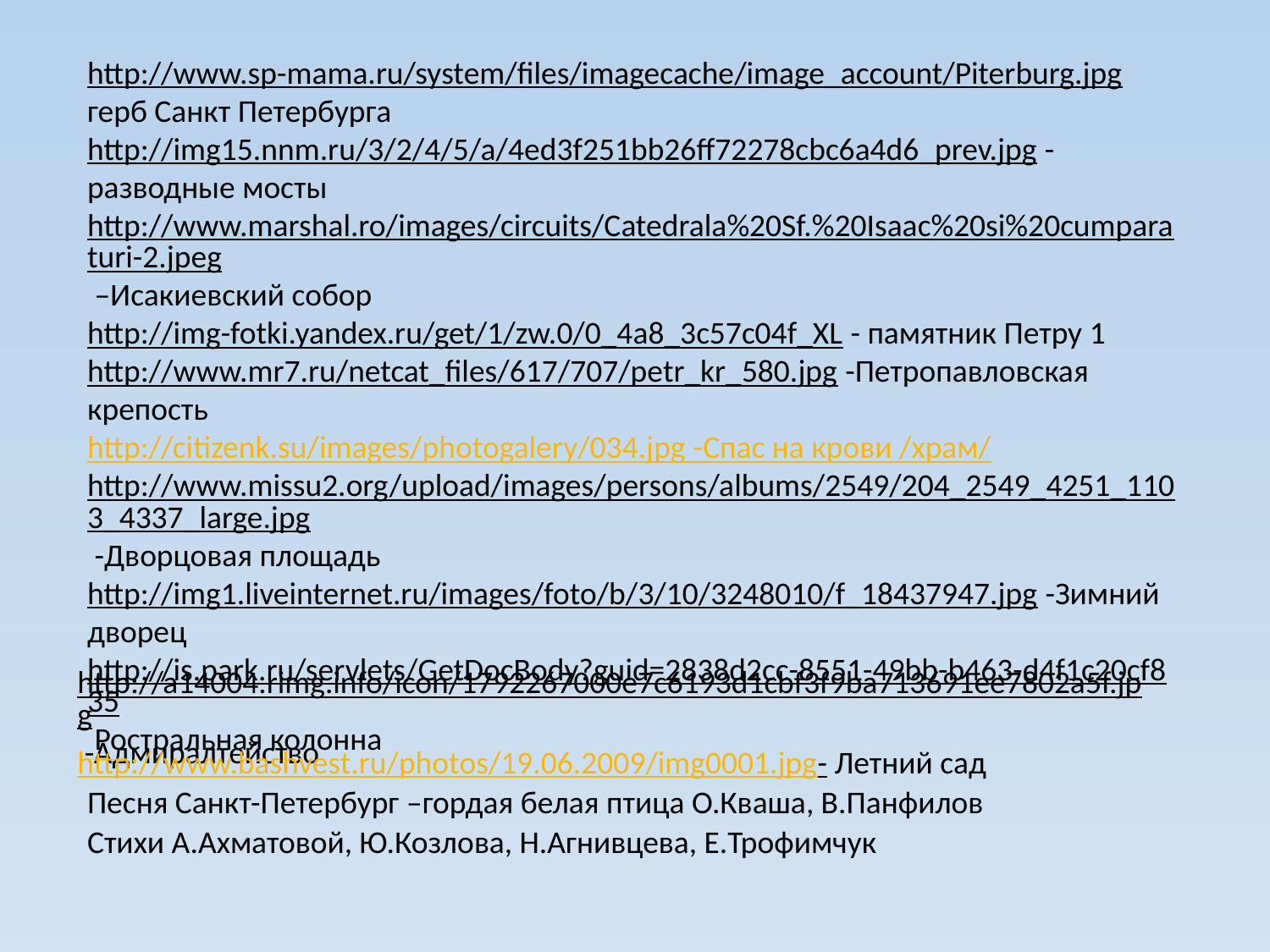

http://www.sp-mama.ru/system/files/imagecache/image_account/Piterburg.jpg герб Санкт Петербурга
http://img15.nnm.ru/3/2/4/5/a/4ed3f251bb26ff72278cbc6a4d6_prev.jpg -разводные мосты
http://www.marshal.ro/images/circuits/Catedrala%20Sf.%20Isaac%20si%20cumparaturi-2.jpeg –Исакиевский собор
http://img-fotki.yandex.ru/get/1/zw.0/0_4a8_3c57c04f_XL - памятник Петру 1
http://www.mr7.ru/netcat_files/617/707/petr_kr_580.jpg -Петропавловская крепость
http://citizenk.su/images/photogalery/034.jpg -Спас на крови /храм/
http://www.missu2.org/upload/images/persons/albums/2549/204_2549_4251_1103_4337_large.jpg -Дворцовая площадь
http://img1.liveinternet.ru/images/foto/b/3/10/3248010/f_18437947.jpg -Зимний дворец
http://is.park.ru/servlets/GetDocBody?guid=2838d2cc-8551-49bb-b463-d4f1c20cf835 Ростральная колонна

http://a14004.rimg.info/icon/1792267000e7c6193d1cbf3f9ba713691ee7802a5f.jpg -Адмиралтейство

http://www.bashvest.ru/photos/19.06.2009/img0001.jpg- Летний сад
Песня Санкт-Петербург –гордая белая птица О.Кваша, В.Панфилов
Стихи А.Ахматовой, Ю.Козлова, Н.Агнивцева, Е.Трофимчук